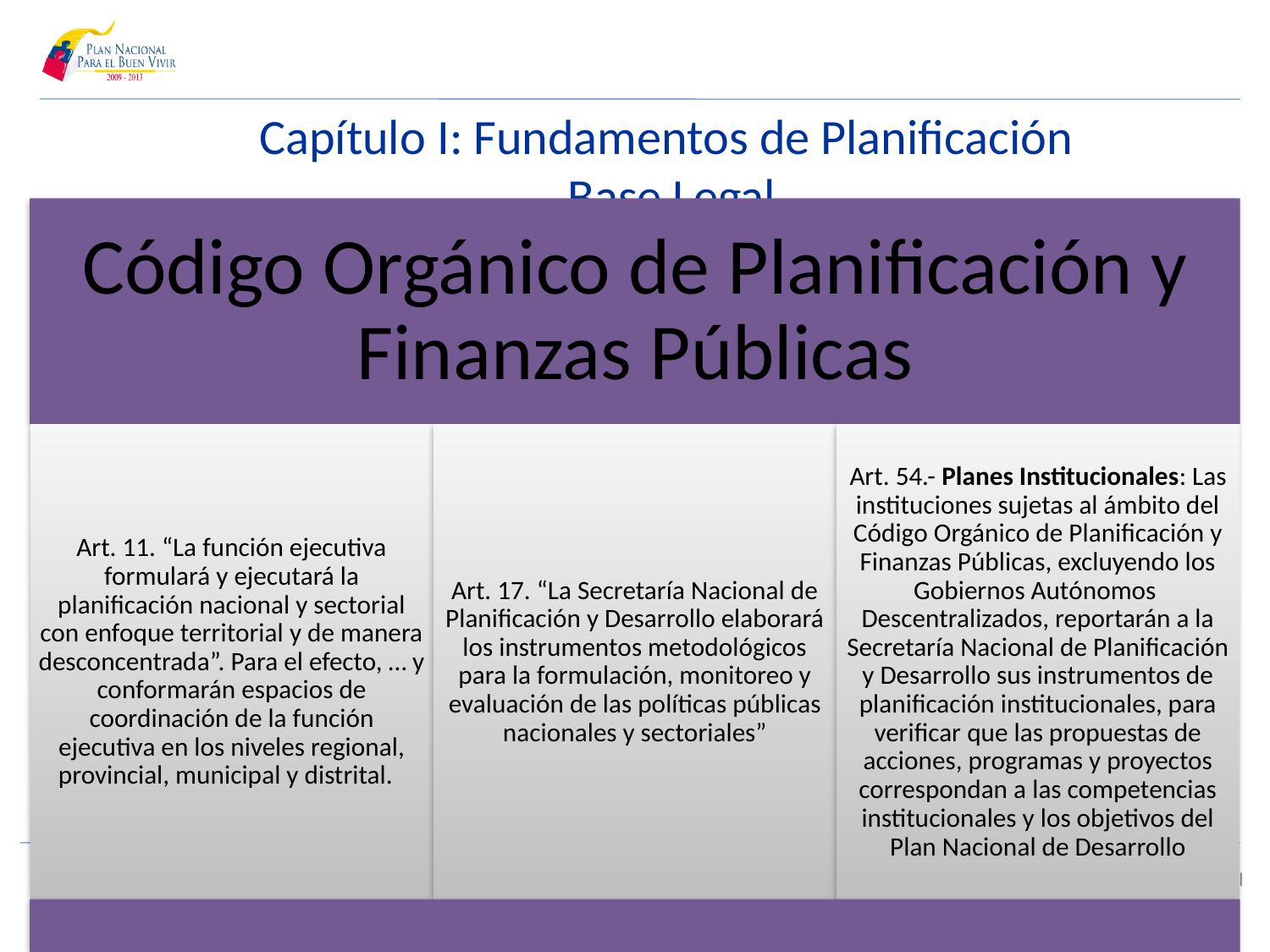

# Capítulo I: Fundamentos de Planificación Base Legal
Código Orgánico de Planificación y Finanzas Públicas
Art. 11. “La función ejecutiva formulará y ejecutará la planificación nacional y sectorial con enfoque territorial y de manera desconcentrada”. Para el efecto, … y conformarán espacios de coordinación de la función ejecutiva en los niveles regional, provincial, municipal y distrital.
Art. 17. “La Secretaría Nacional de Planificación y Desarrollo elaborará los instrumentos metodológicos para la formulación, monitoreo y evaluación de las políticas públicas nacionales y sectoriales”
Art. 54.- Planes Institucionales: Las instituciones sujetas al ámbito del Código Orgánico de Planificación y Finanzas Públicas, excluyendo los Gobiernos Autónomos  Descentralizados, reportarán a la Secretaría Nacional de Planificación y Desarrollo sus instrumentos de planificación institucionales, para verificar que las propuestas de acciones, programas y proyectos correspondan a las competencias institucionales y los objetivos del Plan Nacional de Desarrollo